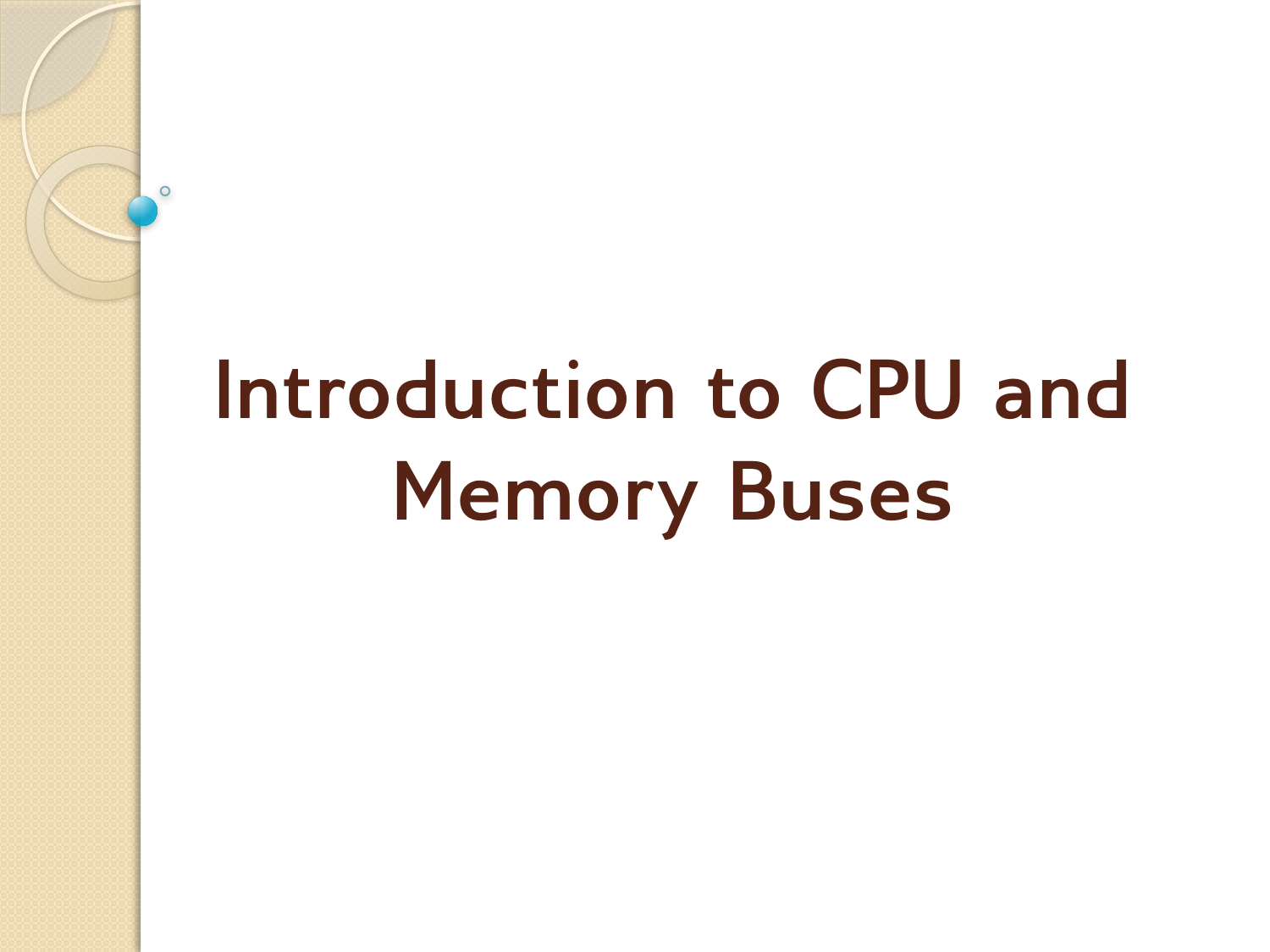

# Introduction to CPU and Memory Buses